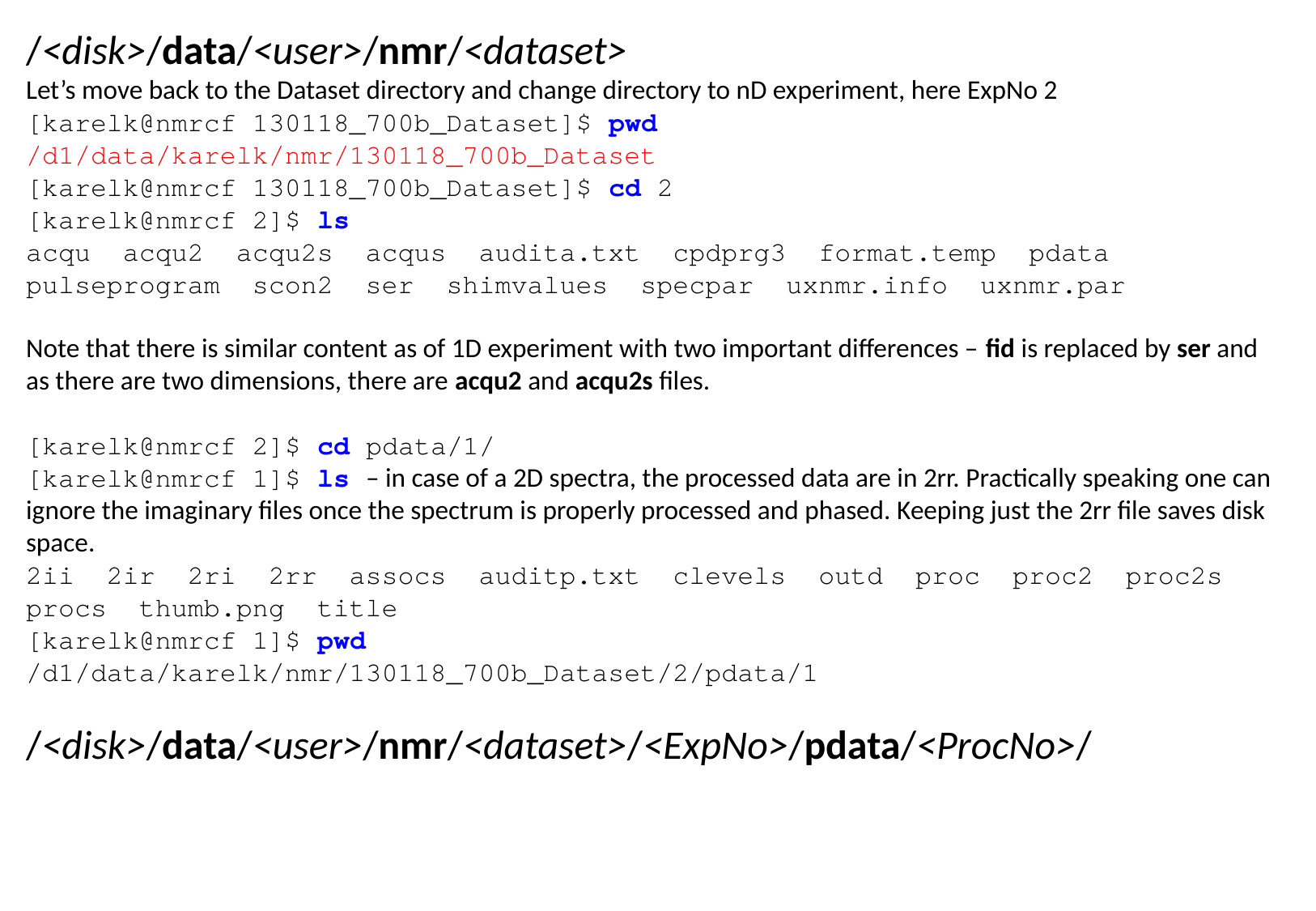

/<disk>/data/<user>/nmr/<dataset>
Let’s move back to the Dataset directory and change directory to nD experiment, here ExpNo 2
[karelk@nmrcf 130118_700b_Dataset]$ pwd
/d1/data/karelk/nmr/130118_700b_Dataset
[karelk@nmrcf 130118_700b_Dataset]$ cd 2
[karelk@nmrcf 2]$ ls
acqu  acqu2  acqu2s  acqus  audita.txt  cpdprg3  format.temp  pdata  pulseprogram  scon2  ser  shimvalues  specpar  uxnmr.info  uxnmr.par

Note that there is similar content as of 1D experiment with two important differences – fid is replaced by ser and as there are two dimensions, there are acqu2 and acqu2s files.

[karelk@nmrcf 2]$ cd pdata/1/
[karelk@nmrcf 1]$ ls – in case of a 2D spectra, the processed data are in 2rr. Practically speaking one can ignore the imaginary files once the spectrum is properly processed and phased. Keeping just the 2rr file saves disk space.
2ii  2ir  2ri  2rr  assocs  auditp.txt  clevels  outd  proc  proc2  proc2s  procs  thumb.png  title
[karelk@nmrcf 1]$ pwd
/d1/data/karelk/nmr/130118_700b_Dataset/2/pdata/1

/<disk>/data/<user>/nmr/<dataset>/<ExpNo>/pdata/<ProcNo>/